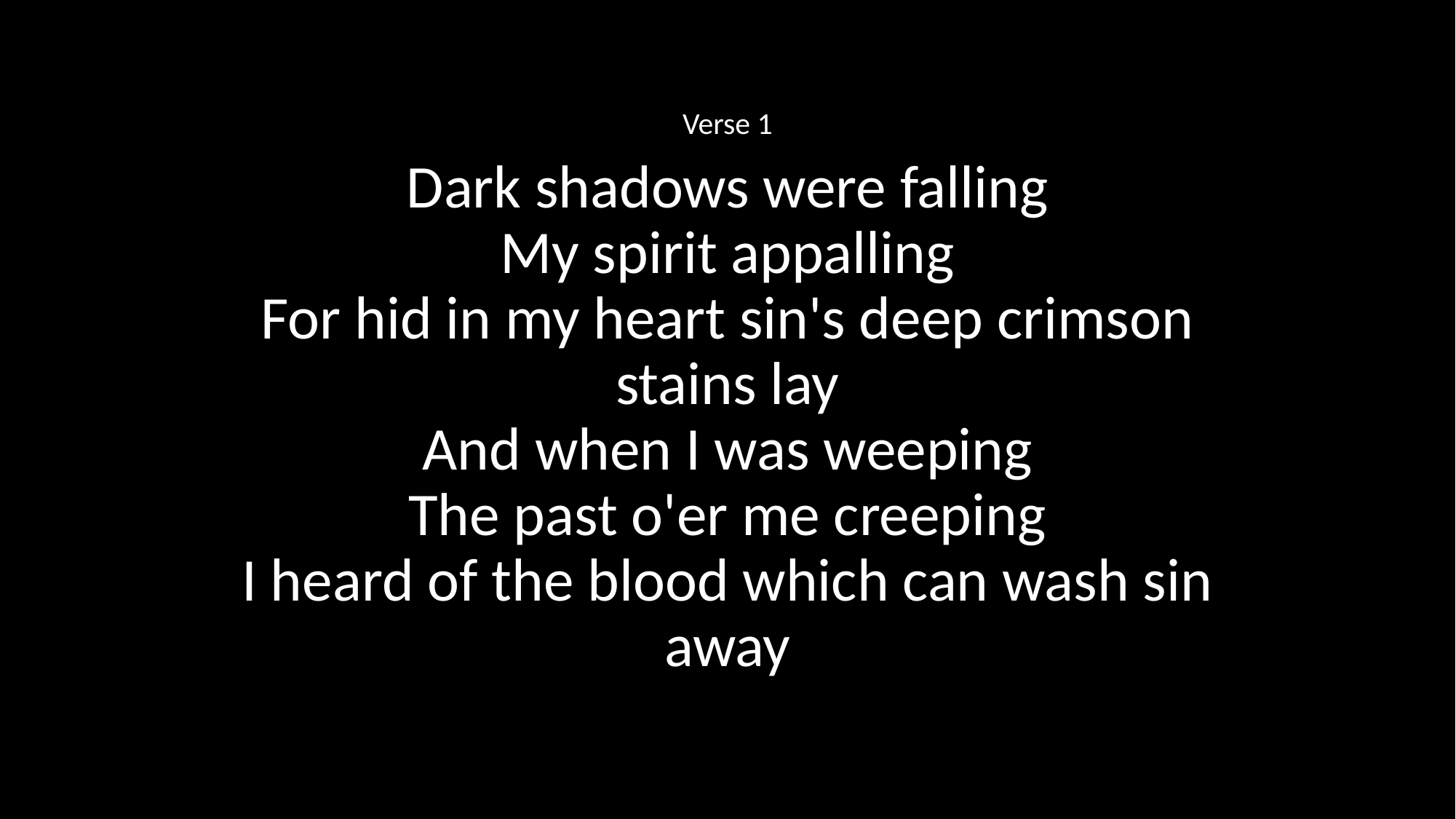

Verse 1
Dark shadows were falling
My spirit appalling
For hid in my heart sin's deep crimson stains lay
And when I was weeping
The past o'er me creeping
I heard of the blood which can wash sin away